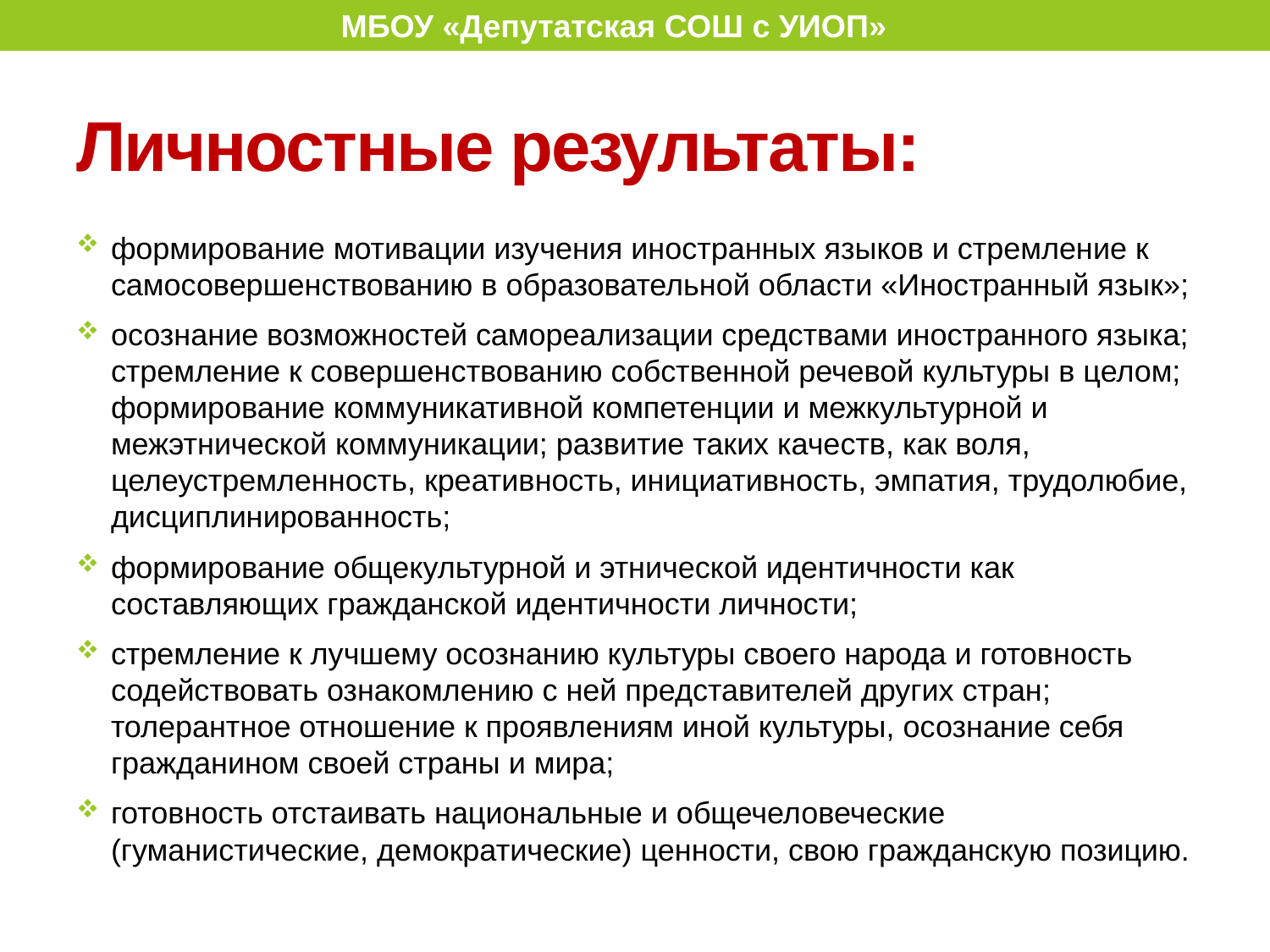

МБОУ «Депутатская СОШ с УИОП»
# Личностные результаты:
формирование мотивации изучения иностранных языков и стремление к самосовершенствованию в образовательной области «Иностранный язык»;
осознание возможностей самореализации средствами иностранного языка; стремление к совершенствованию собственной речевой культуры в целом; формирование коммуникативной компетенции и межкультурной и межэтнической коммуникации; развитие таких качеств, как воля, целеустремленность, креативность, инициативность, эмпатия, трудолюбие, дисциплинированность;
формирование общекультурной и этнической идентичности как составляющих гражданской идентичности личности;
стремление к лучшему осознанию культуры своего народа и готовность содействовать ознакомлению с ней представителей других стран; толерантное отношение к проявлениям иной культуры, осознание себя гражданином своей страны и мира;
готовность отстаивать национальные и общечеловеческие (гуманистические, демократические) ценности, свою гражданскую позицию.